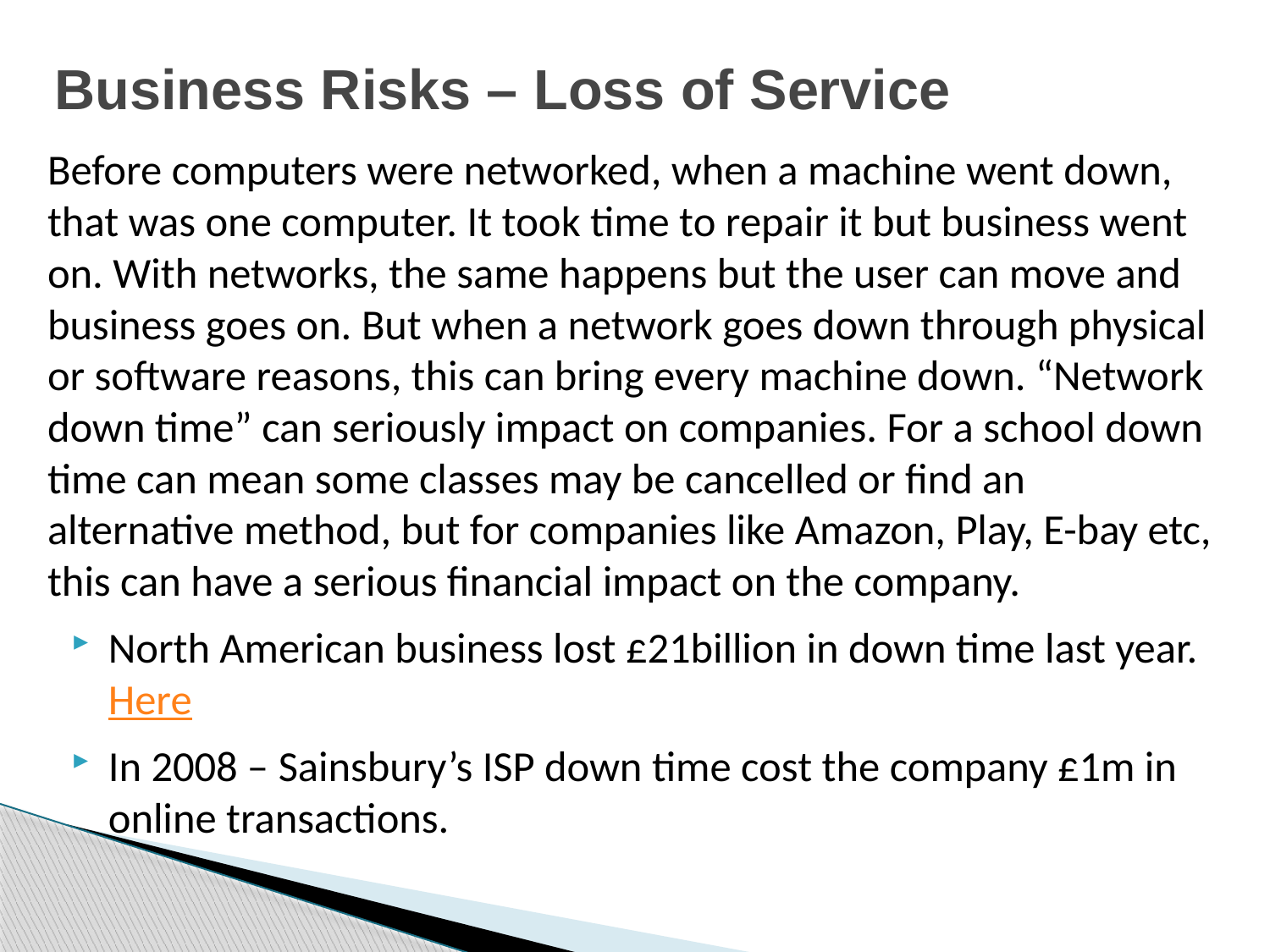

# Business Risks – Loss of Service
Before computers were networked, when a machine went down, that was one computer. It took time to repair it but business went on. With networks, the same happens but the user can move and business goes on. But when a network goes down through physical or software reasons, this can bring every machine down. “Network down time” can seriously impact on companies. For a school down time can mean some classes may be cancelled or find an alternative method, but for companies like Amazon, Play, E-bay etc, this can have a serious financial impact on the company.
North American business lost £21billion in down time last year.  Here
In 2008 – Sainsbury’s ISP down time cost the company £1m in online transactions.